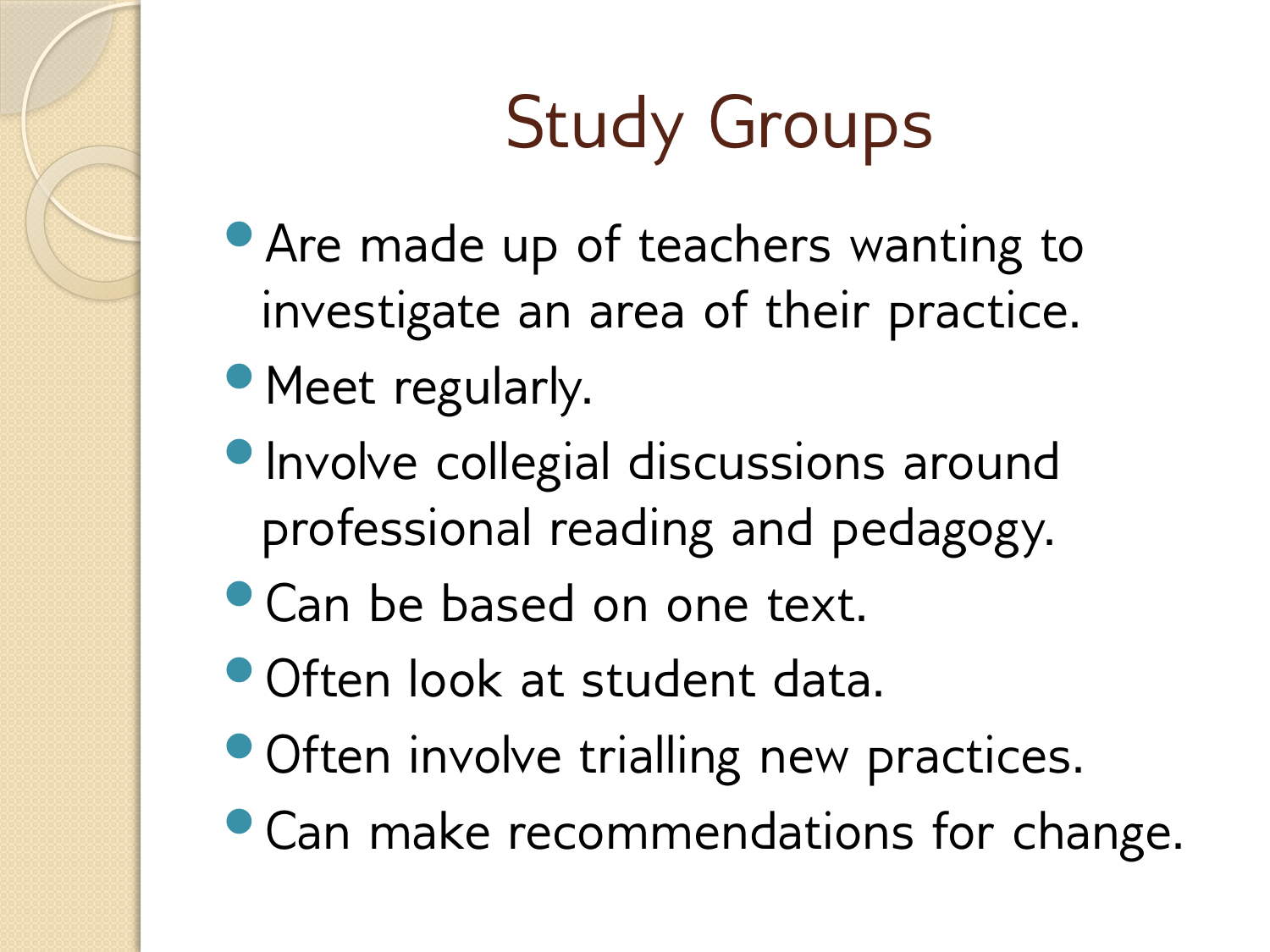

# Study Groups
Are made up of teachers wanting to investigate an area of their practice.
Meet regularly.
Involve collegial discussions around professional reading and pedagogy.
Can be based on one text.
Often look at student data.
Often involve trialling new practices.
Can make recommendations for change.